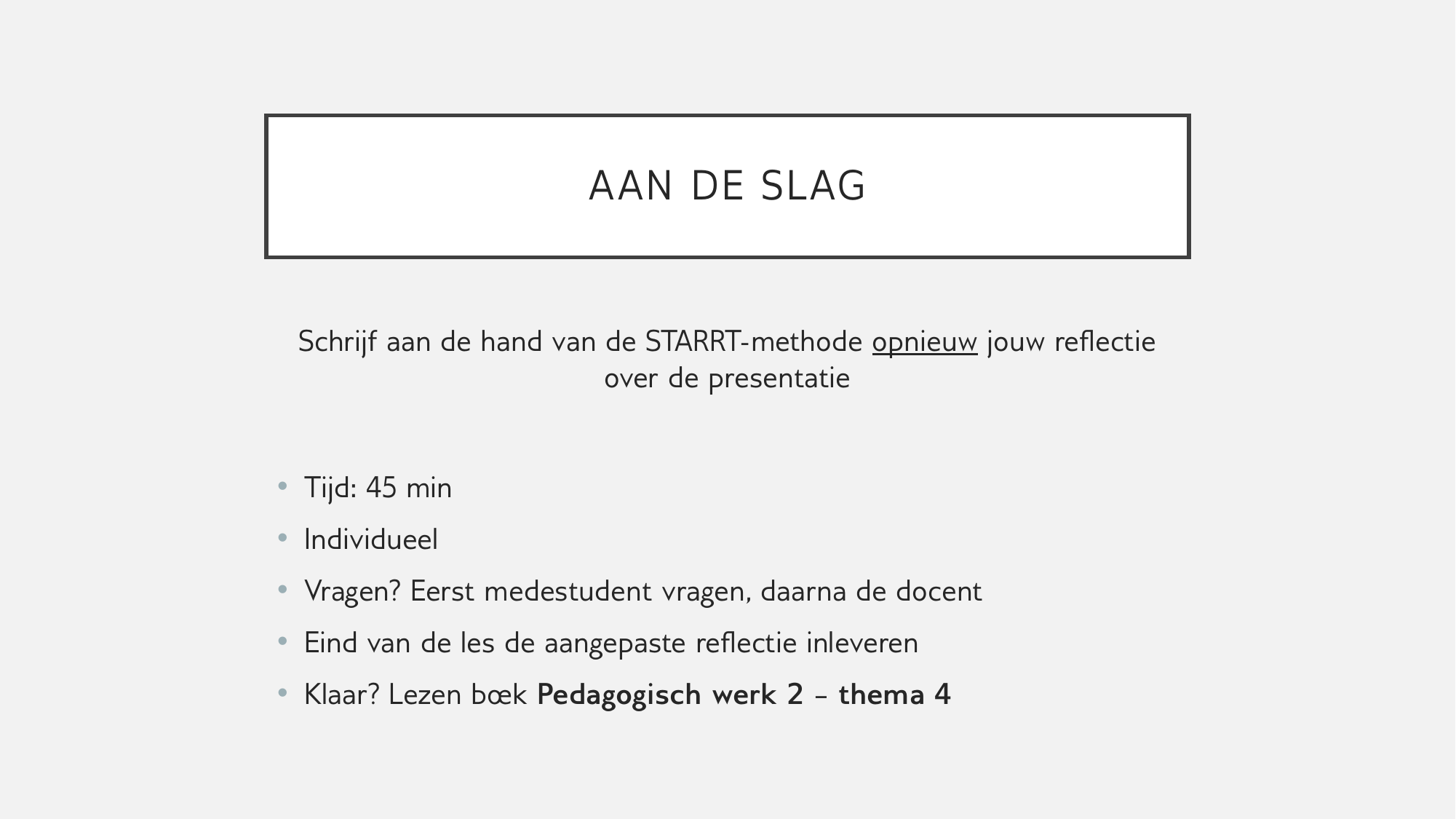

# Aan de slag
Schrijf aan de hand van de STARRT-methode opnieuw jouw reflectie over de presentatie

Tijd: 45 min
Individueel
Vragen? Eerst medestudent vragen, daarna de docent
Eind van de les de aangepaste reflectie inleveren
Klaar? Lezen boek Pedagogisch werk 2 – thema 4